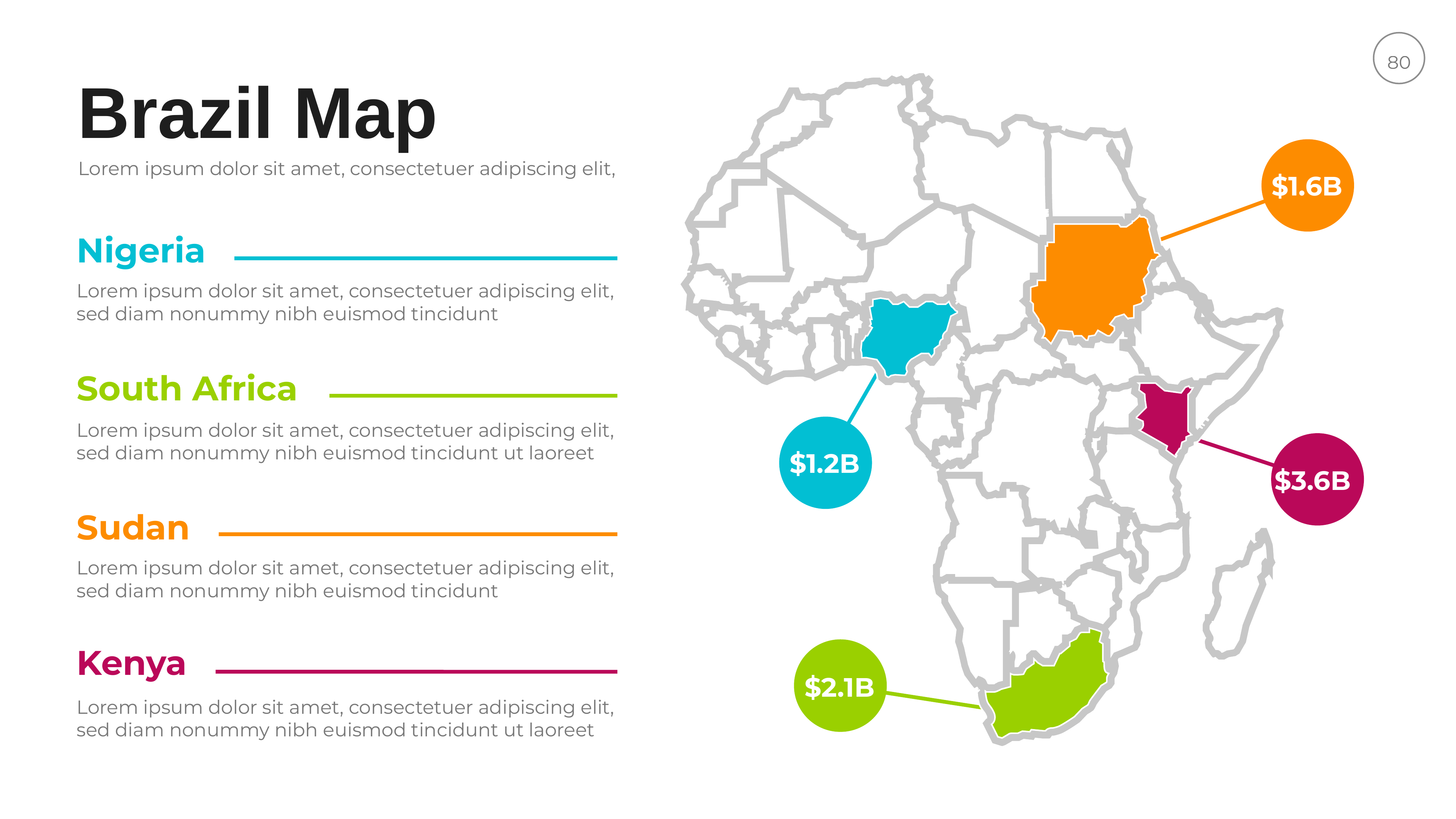

Brazil Map

Lorem ipsum dolor sit amet, consectetuer adipiscing elit,
$1.6B

Nigeria

Lorem ipsum dolor sit amet, consectetuer adipiscing elit, sed diam nonummy nibh euismod tincidunt

South Africa

Lorem ipsum dolor sit amet, consectetuer adipiscing elit, sed diam nonummy nibh euismod tincidunt ut laoreet

$1.2B
$3.6B
Sudan

Lorem ipsum dolor sit amet, consectetuer adipiscing elit, sed diam nonummy nibh euismod tincidunt

Kenya

$2.1B

Lorem ipsum dolor sit amet, consectetuer adipiscing elit, sed diam nonummy nibh euismod tincidunt ut laoreet